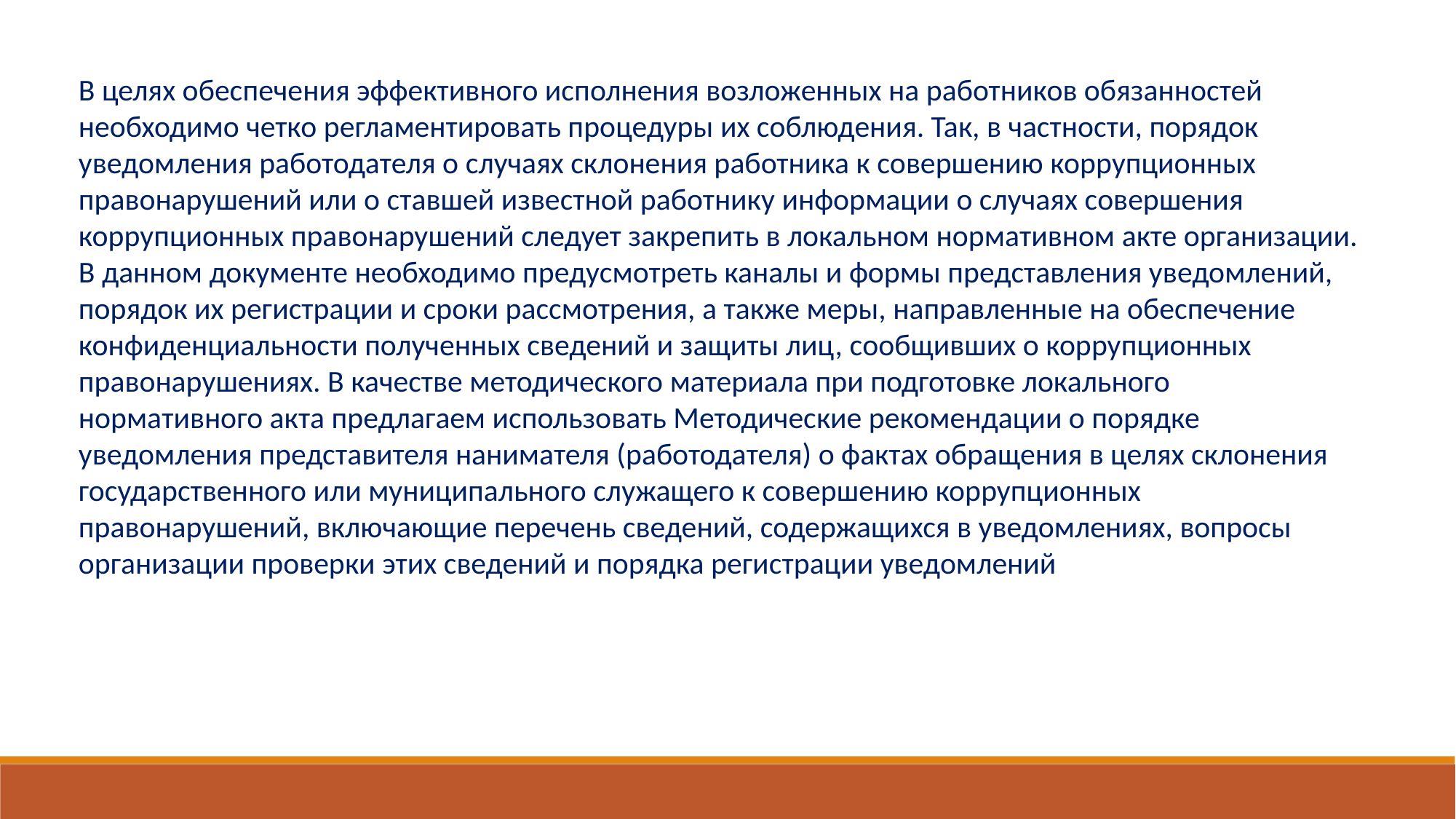

В целях обеспечения эффективного исполнения возложенных на работников обязанностей необходимо четко регламентировать процедуры их соблюдения. Так, в частности, порядок уведомления работодателя о случаях склонения работника к совершению коррупционных правонарушений или о ставшей известной работнику информации о случаях совершения коррупционных правонарушений следует закрепить в локальном нормативном акте организации. В данном документе необходимо предусмотреть каналы и формы представления уведомлений, порядок их регистрации и сроки рассмотрения, а также меры, направленные на обеспечение конфиденциальности полученных сведений и защиты лиц, сообщивших о коррупционных правонарушениях. В качестве методического материала при подготовке локального нормативного акта предлагаем использовать Методические рекомендации о порядке уведомления представителя нанимателя (работодателя) о фактах обращения в целях склонения государственного или муниципального служащего к совершению коррупционных правонарушений, включающие перечень сведений, содержащихся в уведомлениях, вопросы организации проверки этих сведений и порядка регистрации уведомлений